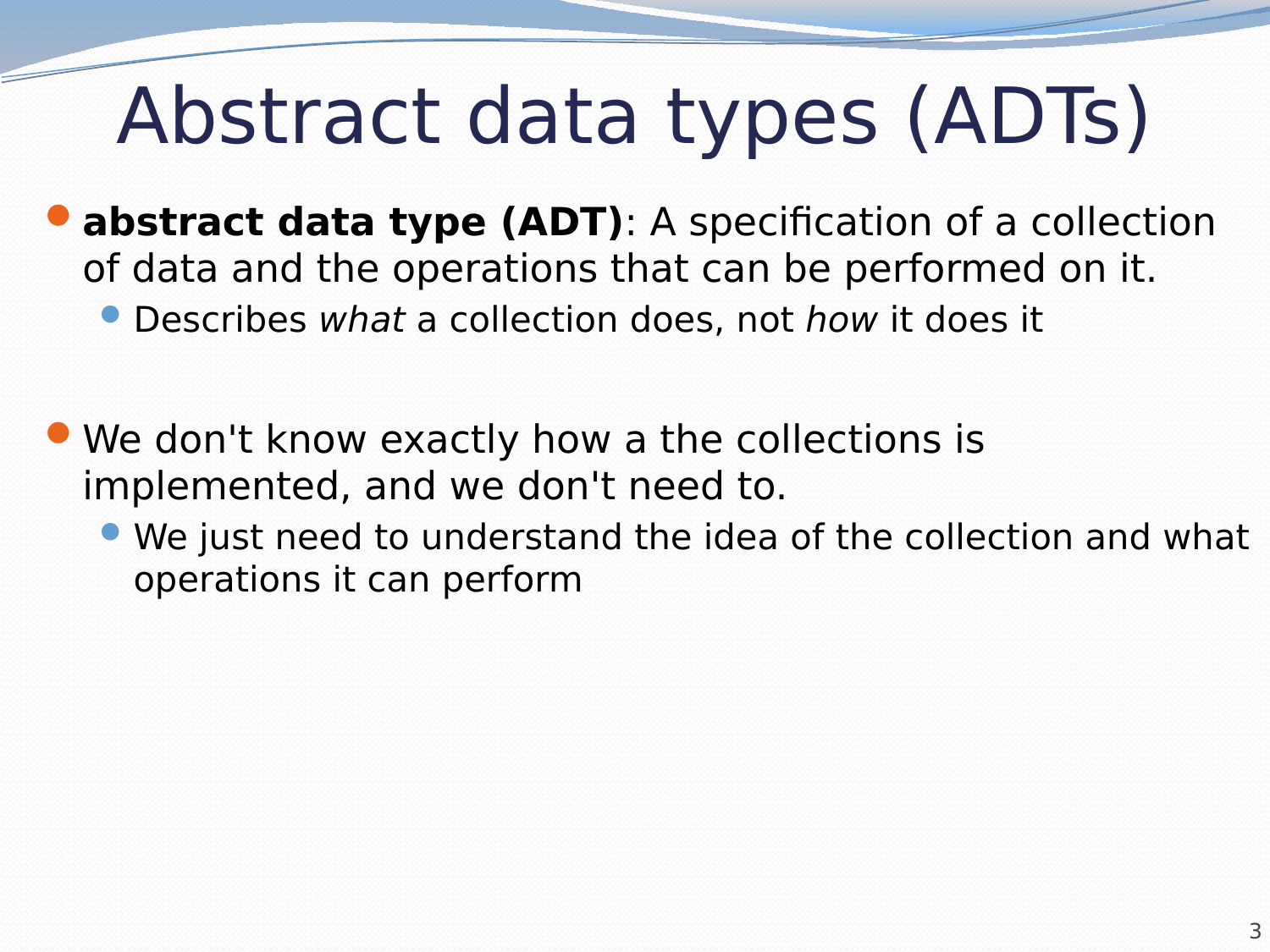

# Abstract data types (ADTs)
abstract data type (ADT): A specification of a collection of data and the operations that can be performed on it.
Describes what a collection does, not how it does it

We don't know exactly how a the collections is implemented, and we don't need to.
We just need to understand the idea of the collection and what operations it can perform